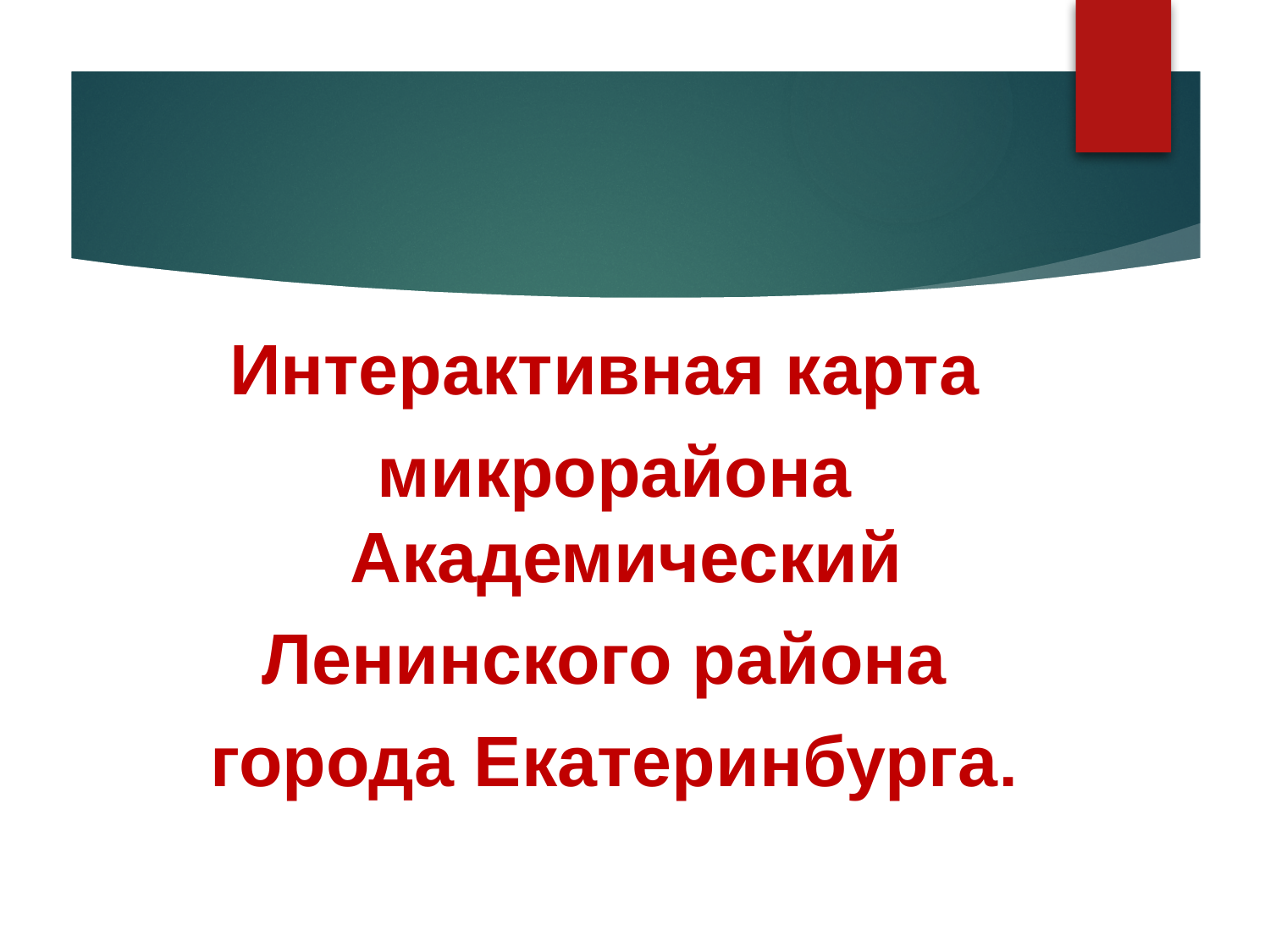

Интерактивная карта
микрорайона Академический
Ленинского района
города Екатеринбурга.